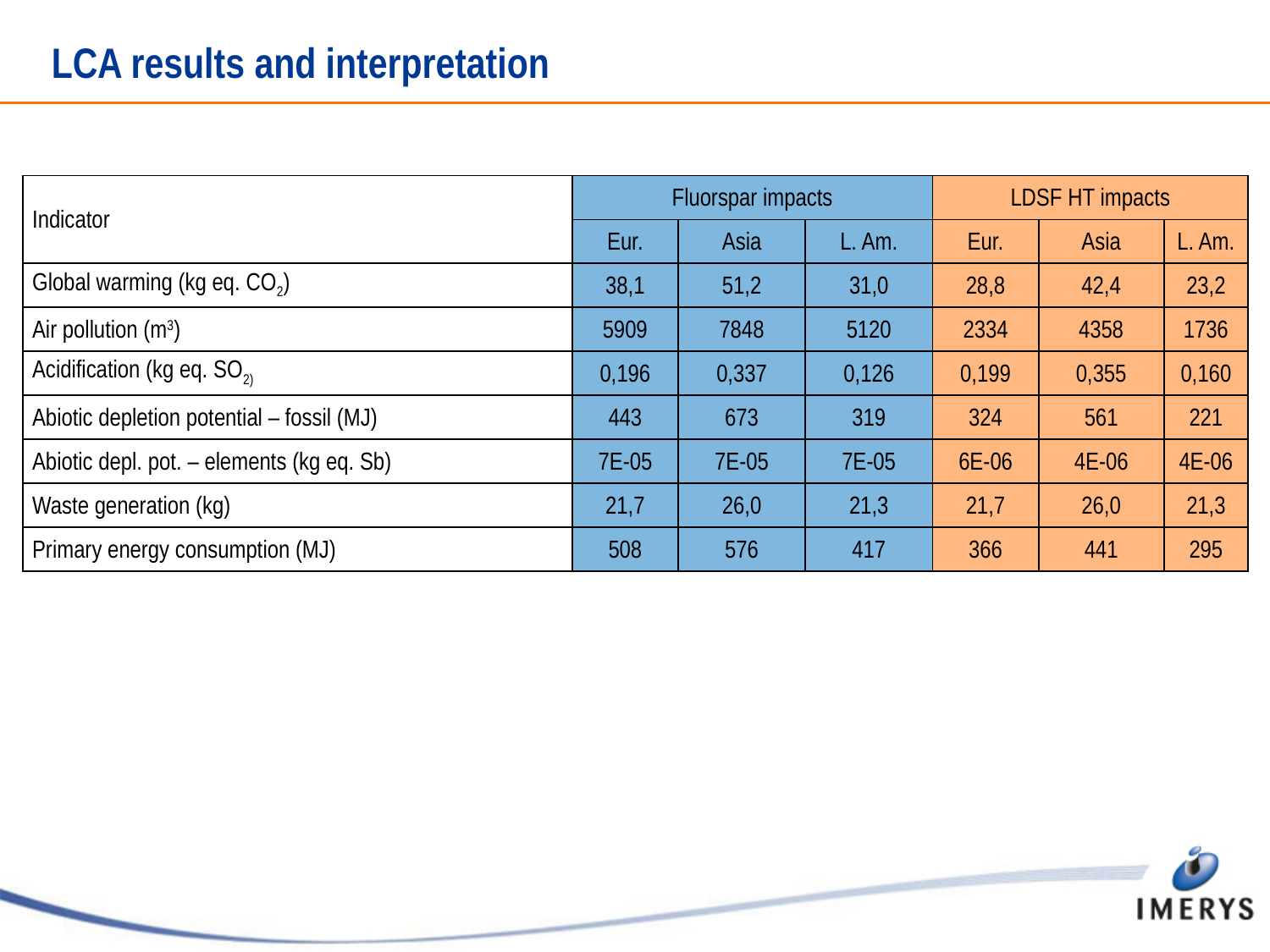

# LCA results and interpretation
| Indicator | Fluorspar impacts |  |  | LDSF HT impacts |  |  |
| --- | --- | --- | --- | --- | --- | --- |
|  | Eur. | Asia | L. Am. | Eur. | Asia | L. Am. |
| Global warming (kg eq. CO2) | 38,1 | 51,2 | 31,0 | 28,8 | 42,4 | 23,2 |
| Air pollution (m3) | 5909 | 7848 | 5120 | 2334 | 4358 | 1736 |
| Acidification (kg eq. SO2) | 0,196 | 0,337 | 0,126 | 0,199 | 0,355 | 0,160 |
| Abiotic depletion potential – fossil (MJ) | 443 | 673 | 319 | 324 | 561 | 221 |
| Abiotic depl. pot. – elements (kg eq. Sb) | 7E-05 | 7E-05 | 7E-05 | 6E-06 | 4E-06 | 4E-06 |
| Waste generation (kg) | 21,7 | 26,0 | 21,3 | 21,7 | 26,0 | 21,3 |
| Primary energy consumption (MJ) | 508 | 576 | 417 | 366 | 441 | 295 |